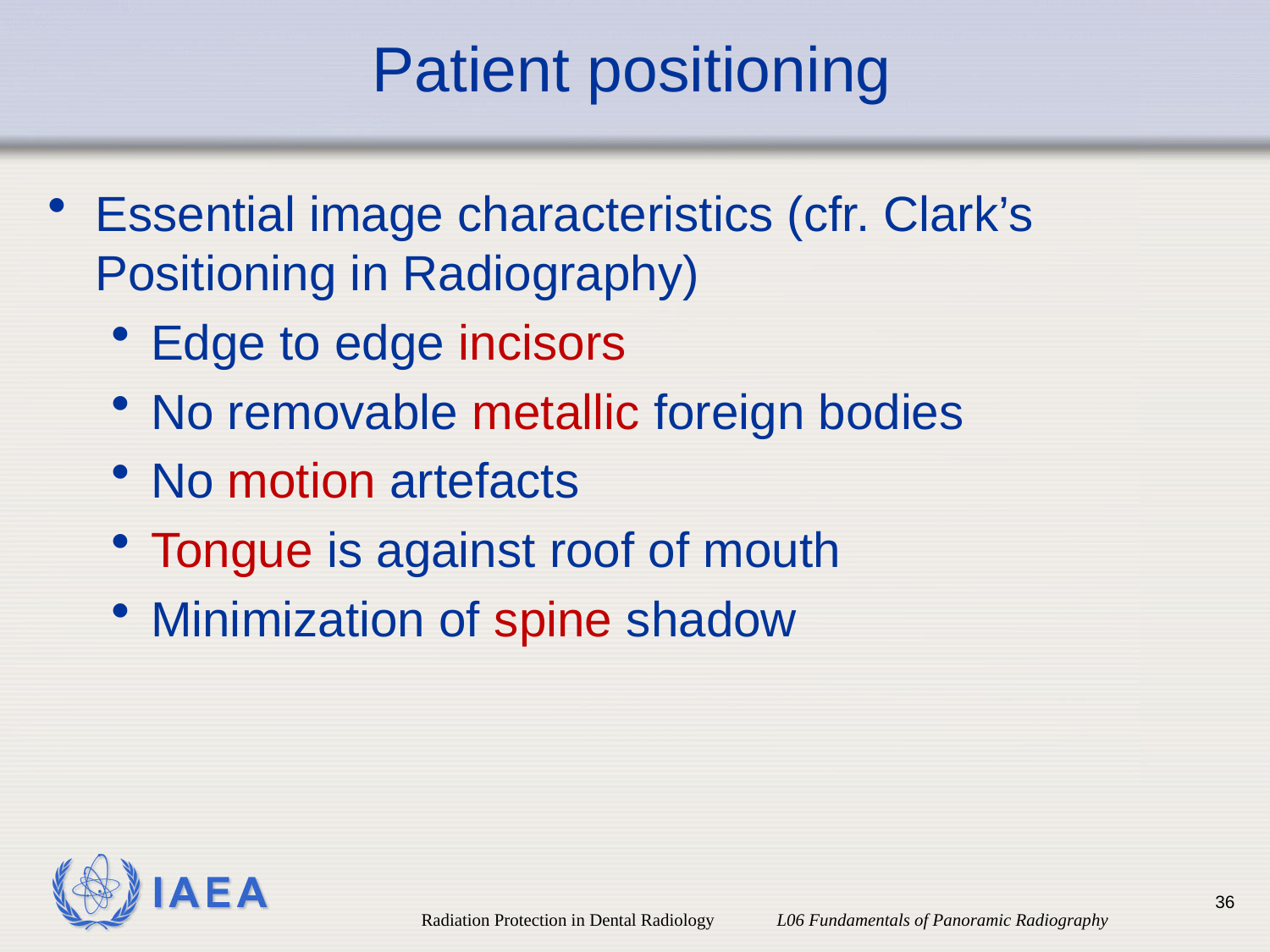

# Patient positioning
Essential image characteristics (cfr. Clark’s Positioning in Radiography)
Edge to edge incisors
No removable metallic foreign bodies
No motion artefacts
Tongue is against roof of mouth
Minimization of spine shadow

36
Radiation Protection in Dental Radiology              L06 Fundamentals of Panoramic Radiography